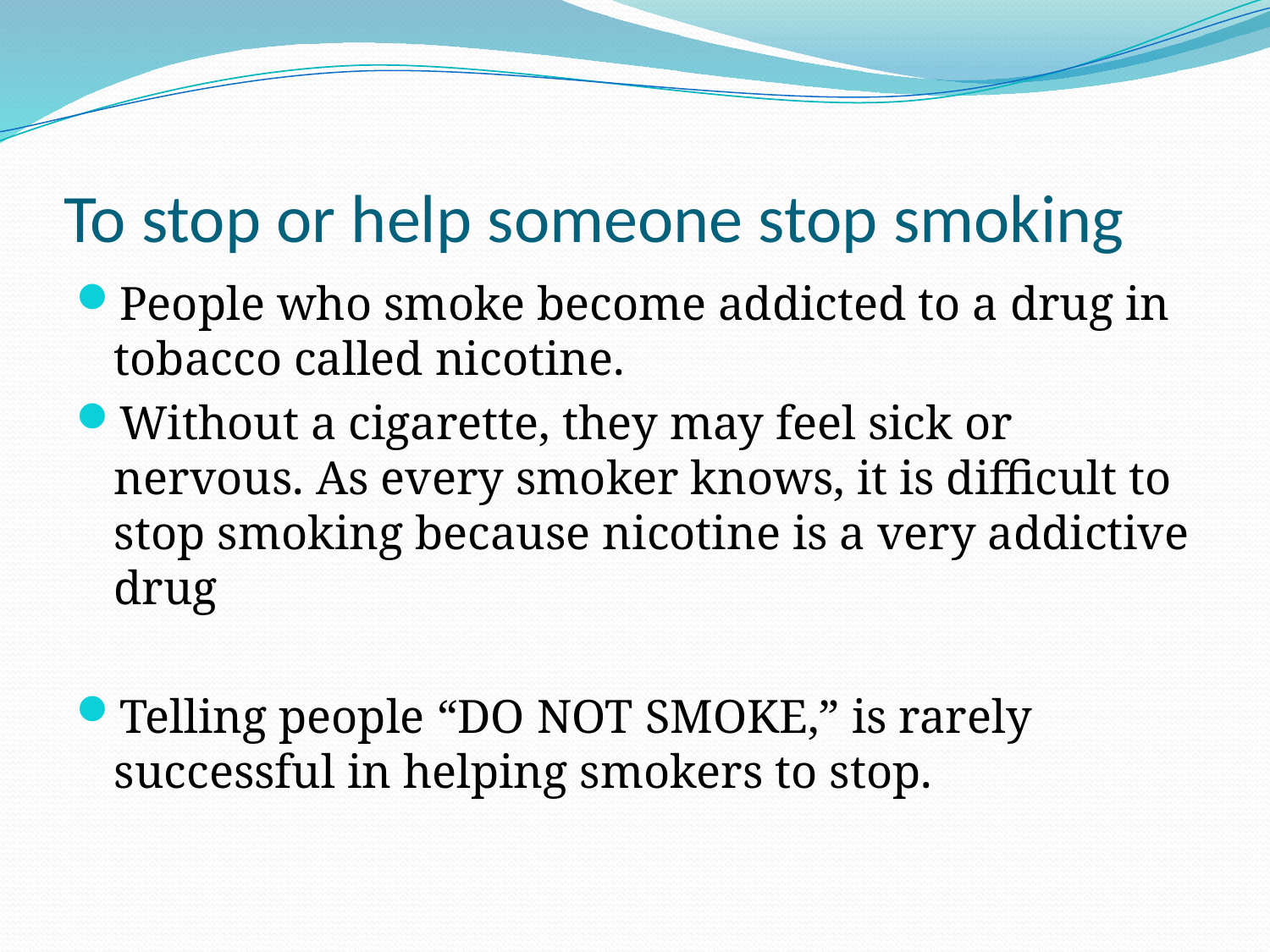

# To stop or help someone stop smoking
People who smoke become addicted to a drug in tobacco called nicotine.
Without a cigarette, they may feel sick or nervous. As every smoker knows, it is difficult to stop smoking because nicotine is a very addictive drug

Telling people “DO NOT SMOKE,” is rarely successful in helping smokers to stop.